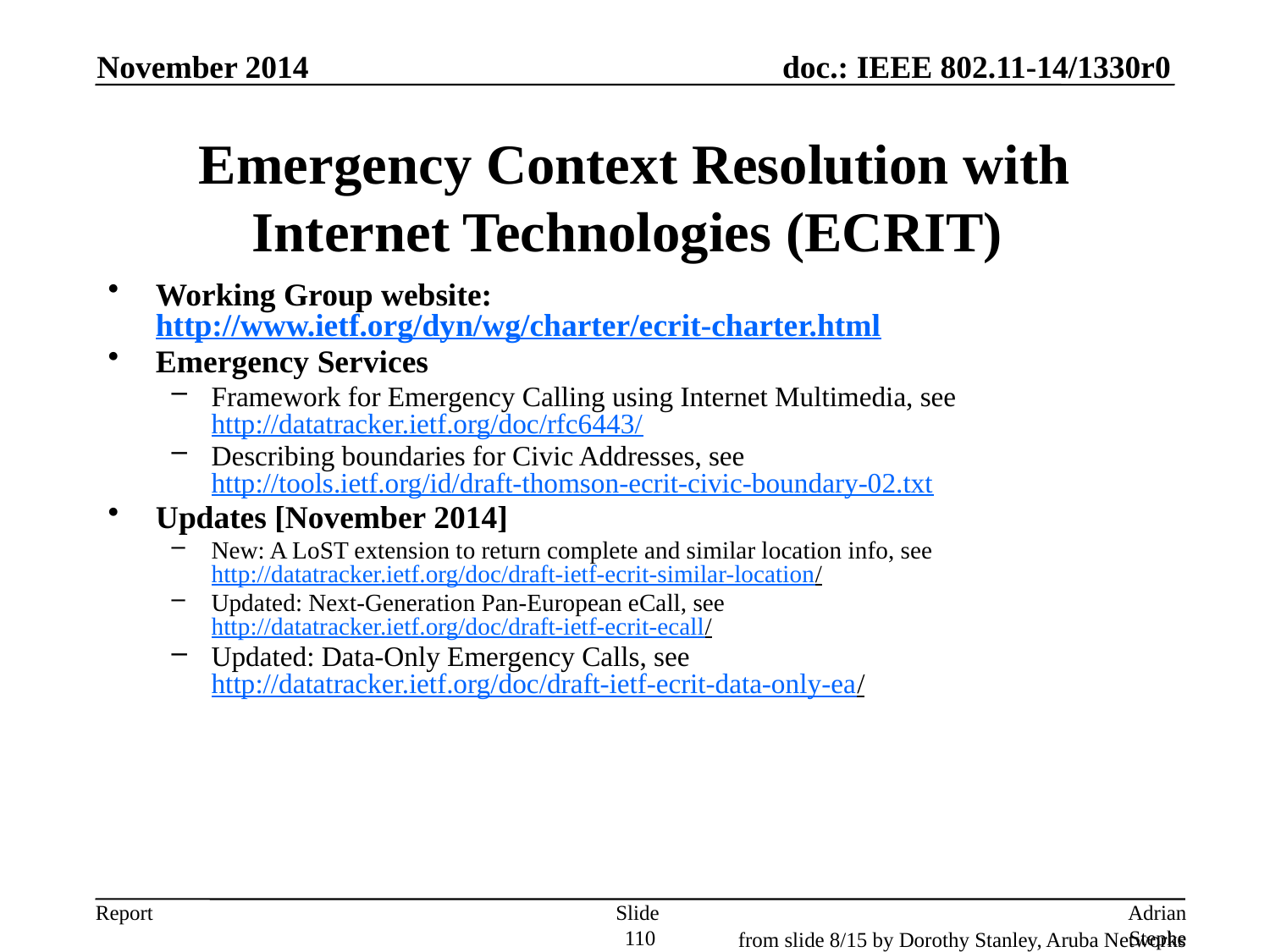

November 2014
# Emergency Context Resolution with Internet Technologies (ECRIT)
Working Group website: http://www.ietf.org/dyn/wg/charter/ecrit-charter.html
Emergency Services
Framework for Emergency Calling using Internet Multimedia, see http://datatracker.ietf.org/doc/rfc6443/
Describing boundaries for Civic Addresses, see http://tools.ietf.org/id/draft-thomson-ecrit-civic-boundary-02.txt
Updates [November 2014]
New: A LoST extension to return complete and similar location info, see http://datatracker.ietf.org/doc/draft-ietf-ecrit-similar-location/
Updated: Next-Generation Pan-European eCall, see http://datatracker.ietf.org/doc/draft-ietf-ecrit-ecall/
Updated: Data-Only Emergency Calls, see http://datatracker.ietf.org/doc/draft-ietf-ecrit-data-only-ea/

Slide 110
Adrian Stephens, Intel Corporation
from slide 8/15 by Dorothy Stanley, Aruba Networks